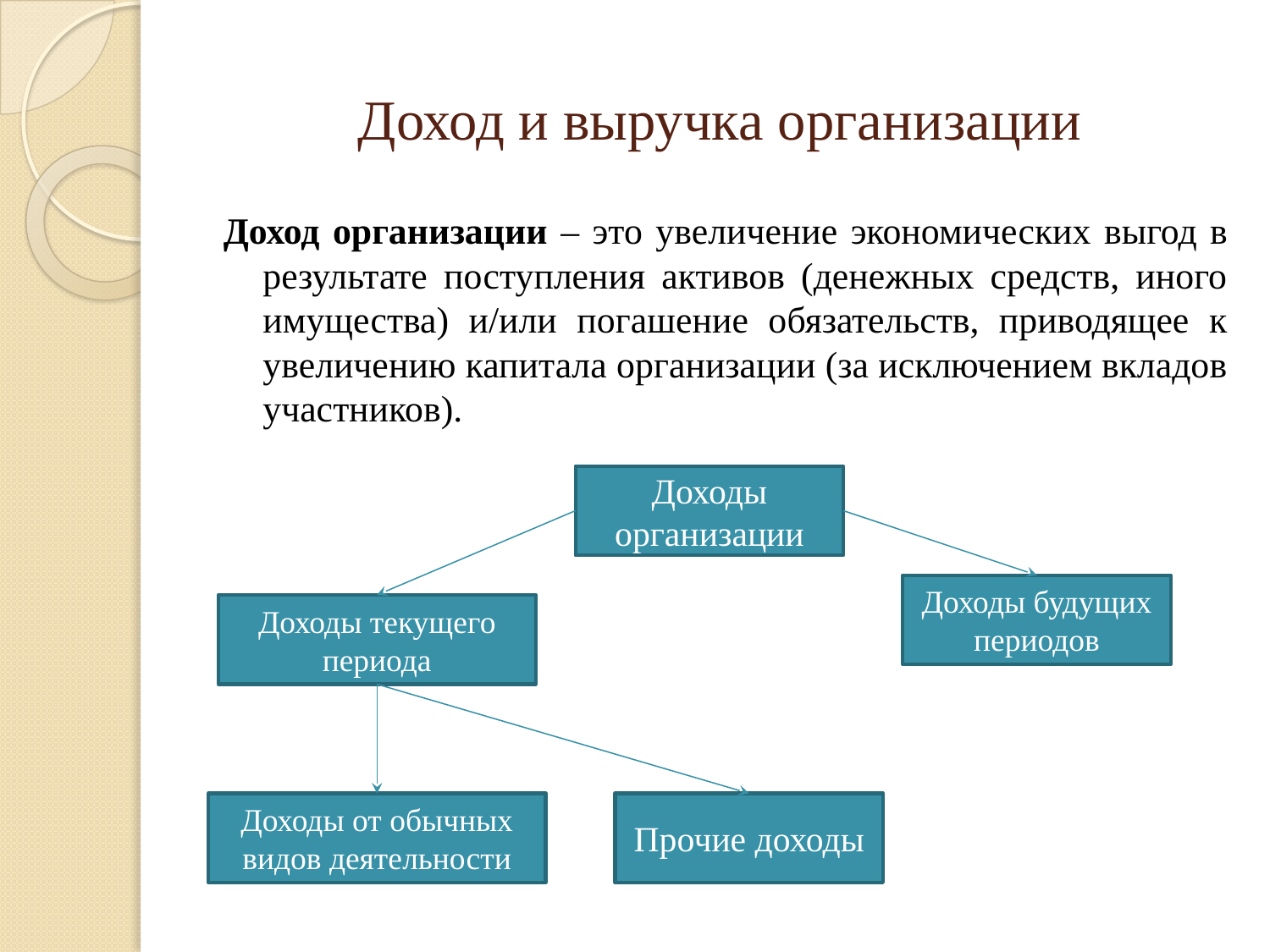

# Доход и выручка организации
Доход организации – это увеличение экономических выгод в результате поступления активов (денежных средств, иного имущества) и/или погашение обязательств, приводящее к увеличению капитала организации (за исключением вкладов участников).

Доходы организации
Доходы будущих периодов
Доходы текущего периода
Доходы от обычных видов деятельности
Прочие доходы